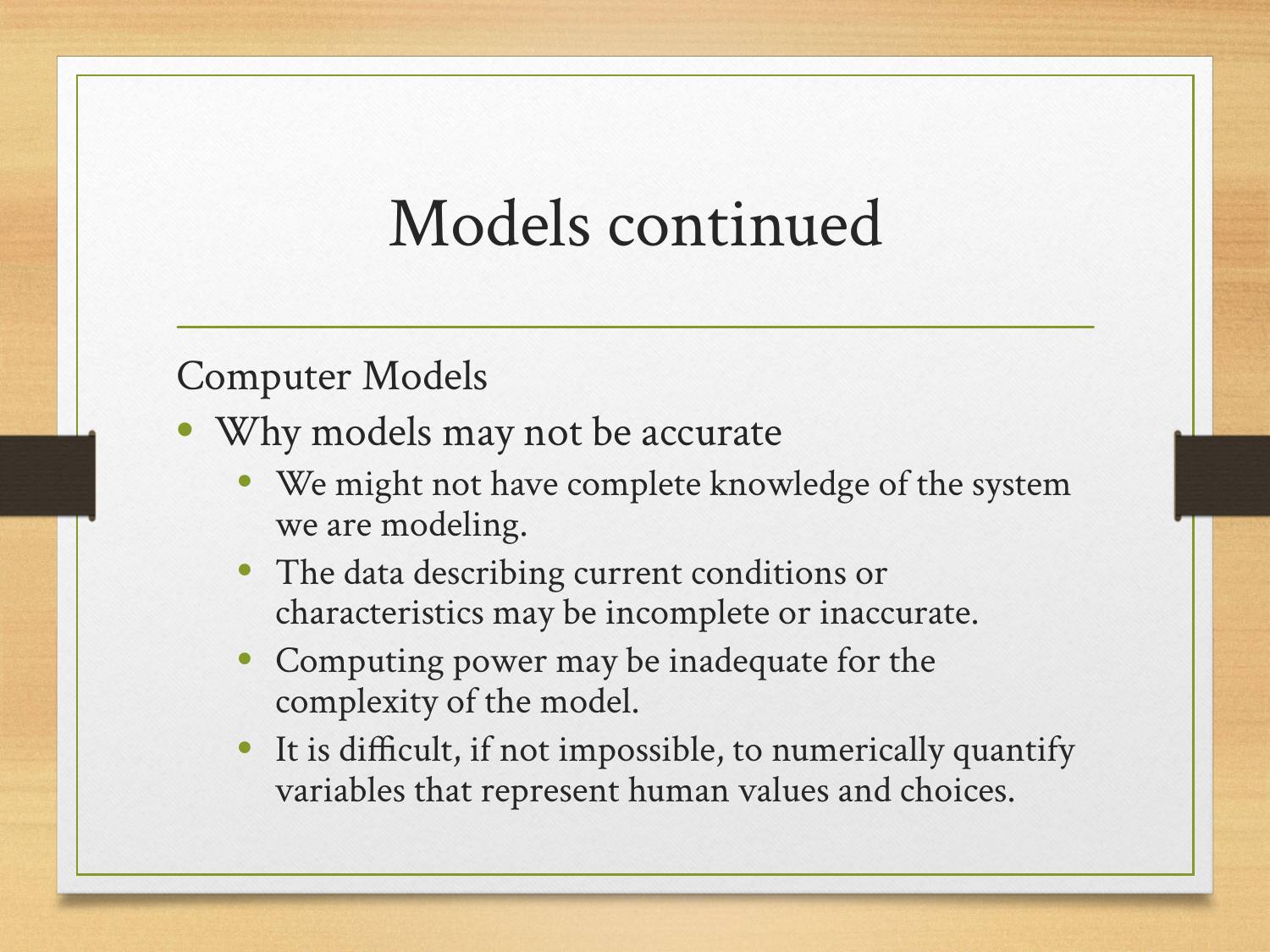

# Models continued
Computer Models
Why models may not be accurate
We might not have complete knowledge of the system we are modeling.
The data describing current conditions or characteristics may be incomplete or inaccurate.
Computing power may be inadequate for the complexity of the model.
It is difficult, if not impossible, to numerically quantify variables that represent human values and choices.